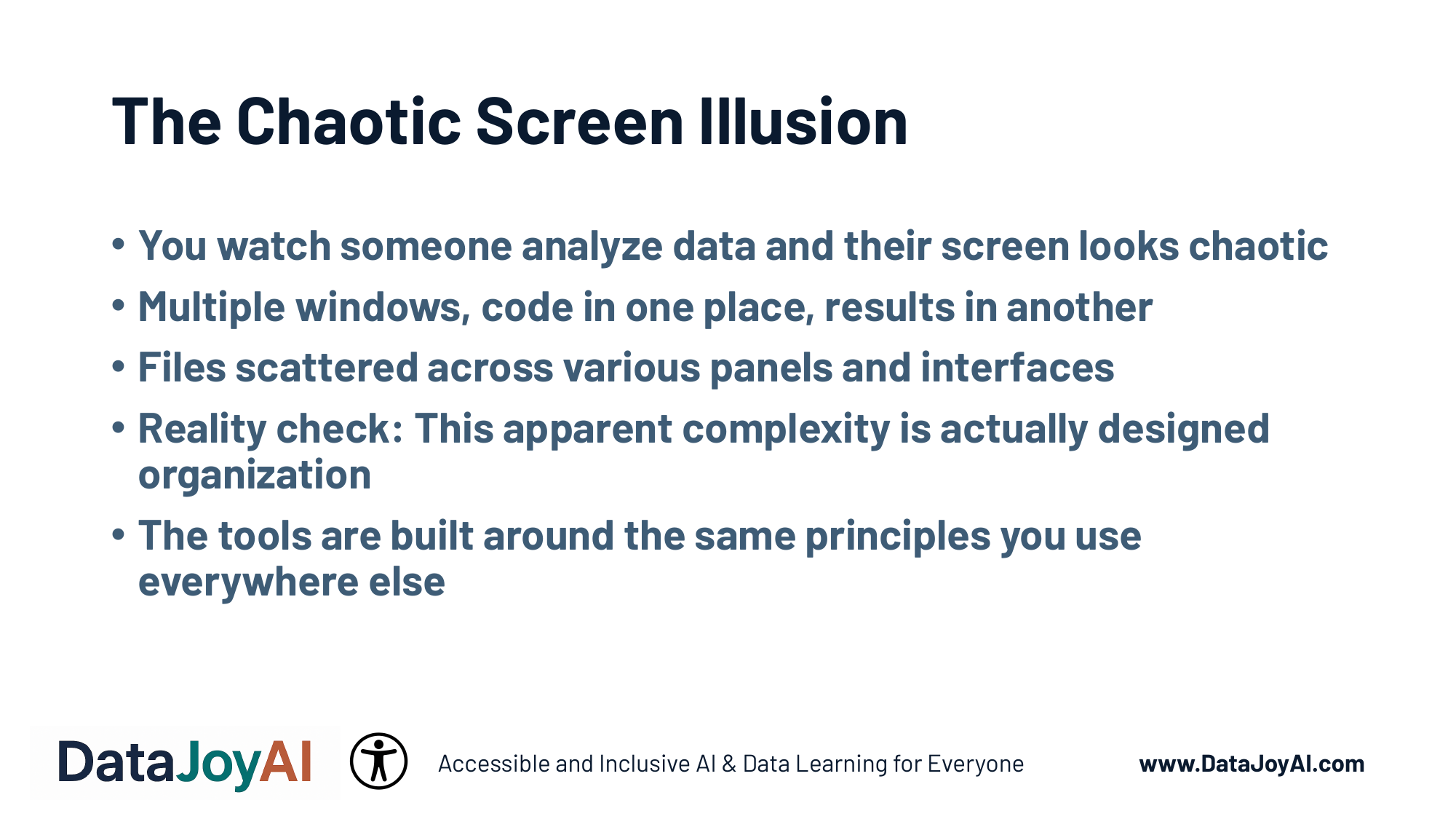

# The Chaotic Screen Illusion
You watch someone analyze data and their screen looks chaotic
Multiple windows, code in one place, results in another
Files scattered across various panels and interfaces
Reality check: This apparent complexity is actually designed organization
The tools are built around the same principles you use everywhere else